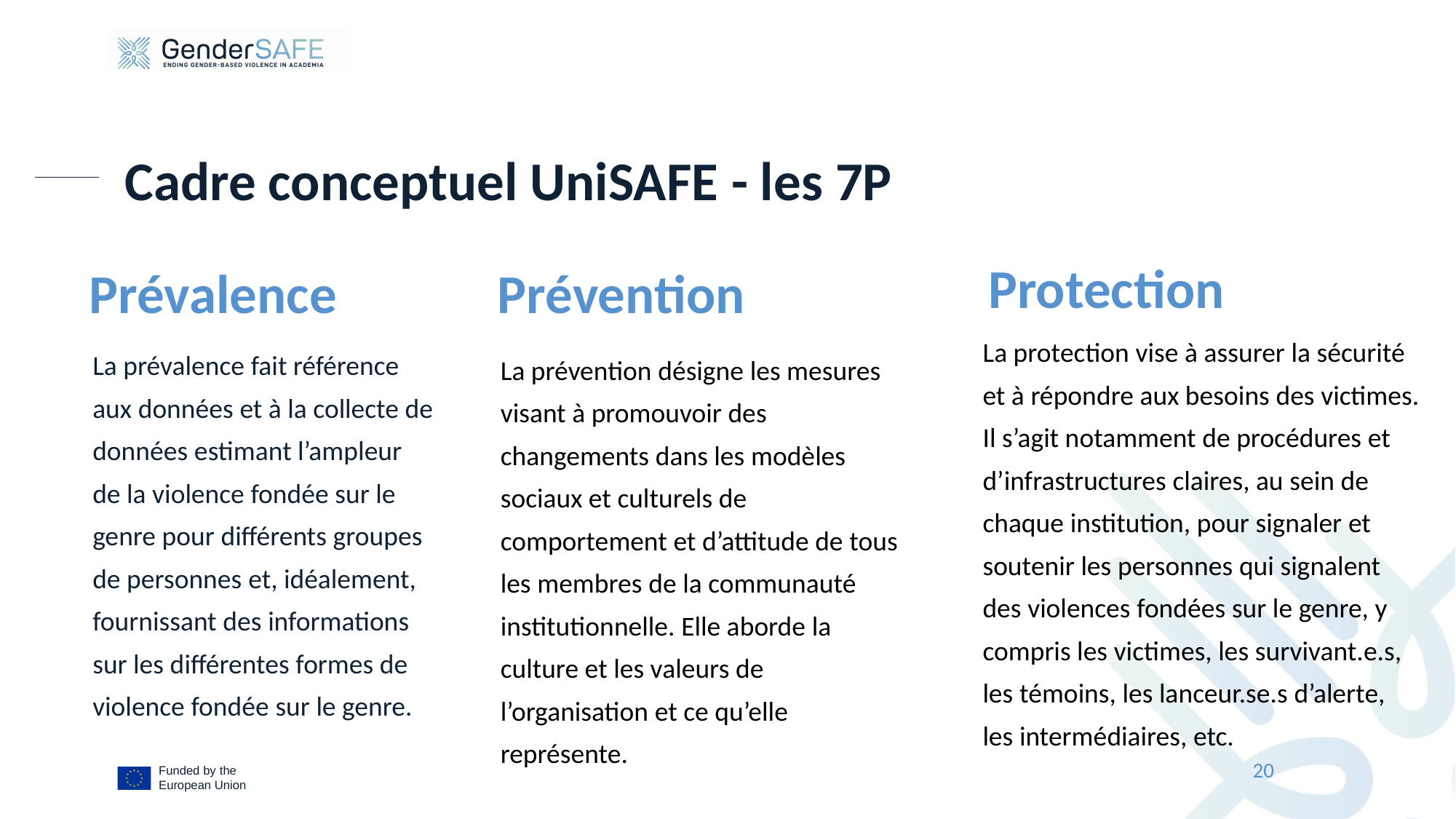

# Cadre conceptuel UniSAFE - les 7P
Protection
Prévalence
Prévention
La protection vise à assurer la sécurité et à répondre aux besoins des victimes. Il s’agit notamment de procédures et d’infrastructures claires, au sein de chaque institution, pour signaler et soutenir les personnes qui signalent des violences fondées sur le genre, y compris les victimes, les survivant.e.s, les témoins, les lanceur.se.s d’alerte, les intermédiaires, etc.
La prévalence fait référence aux données et à la collecte de données estimant l’ampleur de la violence fondée sur le genre pour différents groupes de personnes et, idéalement, fournissant des informations sur les différentes formes de violence fondée sur le genre.
La prévention désigne les mesures visant à promouvoir des changements dans les modèles sociaux et culturels de comportement et d’attitude de tous les membres de la communauté institutionnelle. Elle aborde la culture et les valeurs de l’organisation et ce qu’elle représente.
20